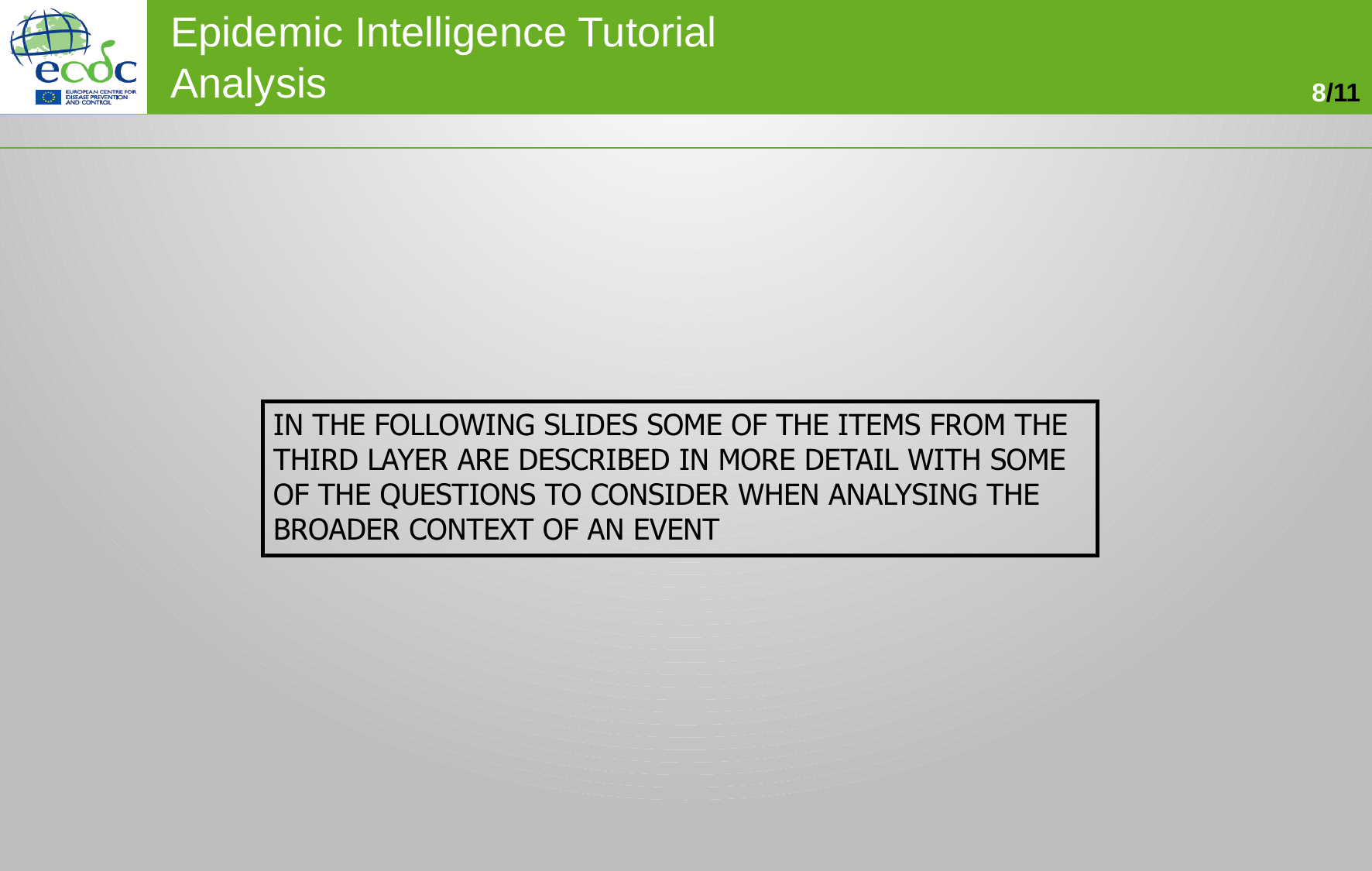

IN THE FOLLOWING SLIDES SOME OF THE ITEMS FROM THE THIRD LAYER ARE DESCRIBED IN MORE DETAIL WITH SOME OF THE QUESTIONS TO CONSIDER WHEN ANALYSING THE BROADER CONTEXT OF AN EVENT